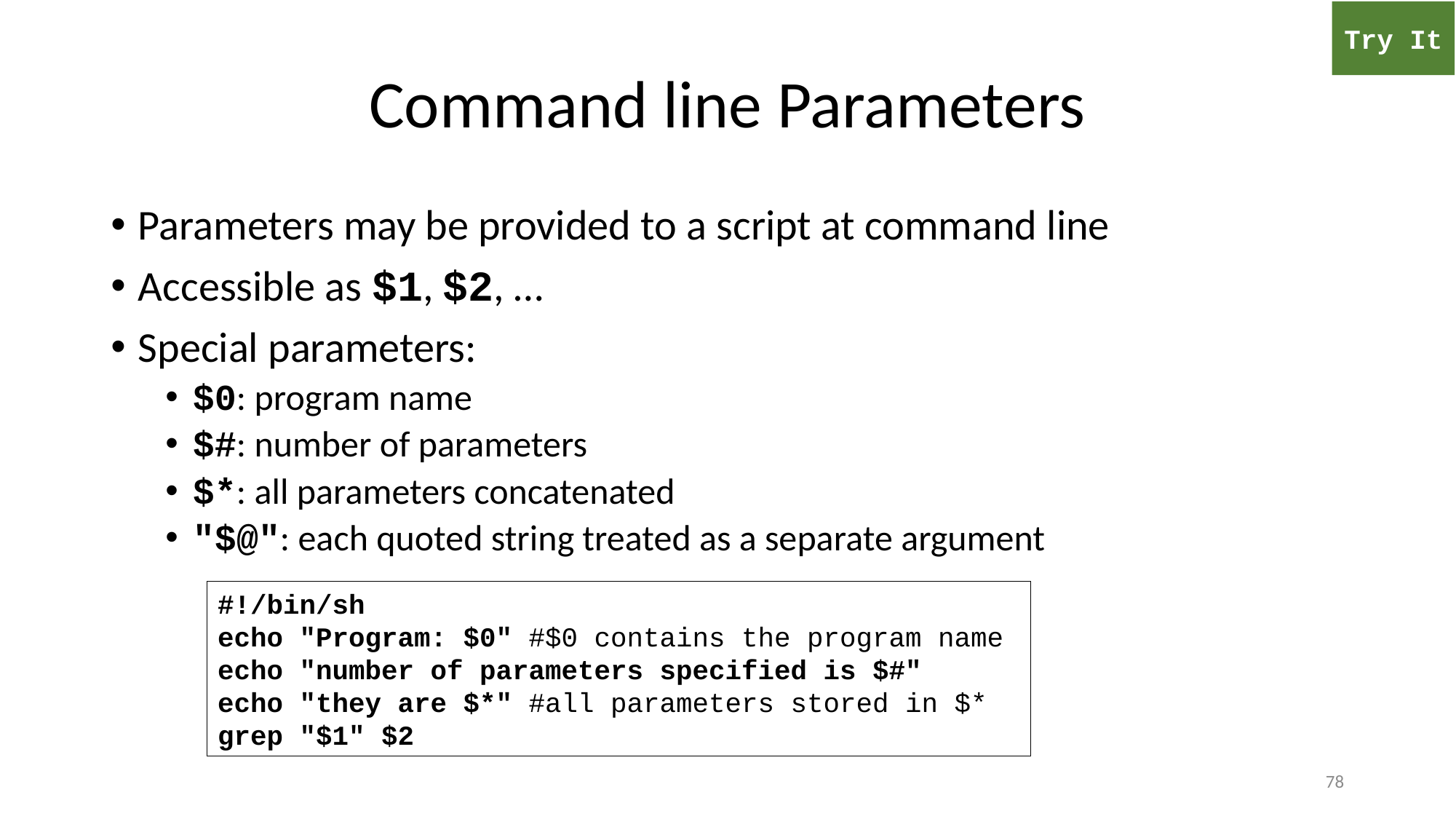

Try It
# Command line Parameters
Parameters may be provided to a script at command line
Accessible as $1, $2, …
Special parameters:
$0: program name
$#: number of parameters
$*: all parameters concatenated
"$@": each quoted string treated as a separate argument

#!/bin/sh
echo "Program: $0" #$0 contains the program name
echo "number of parameters specified is $#"
echo "they are $*" #all parameters stored in $*
grep "$1" $2
78